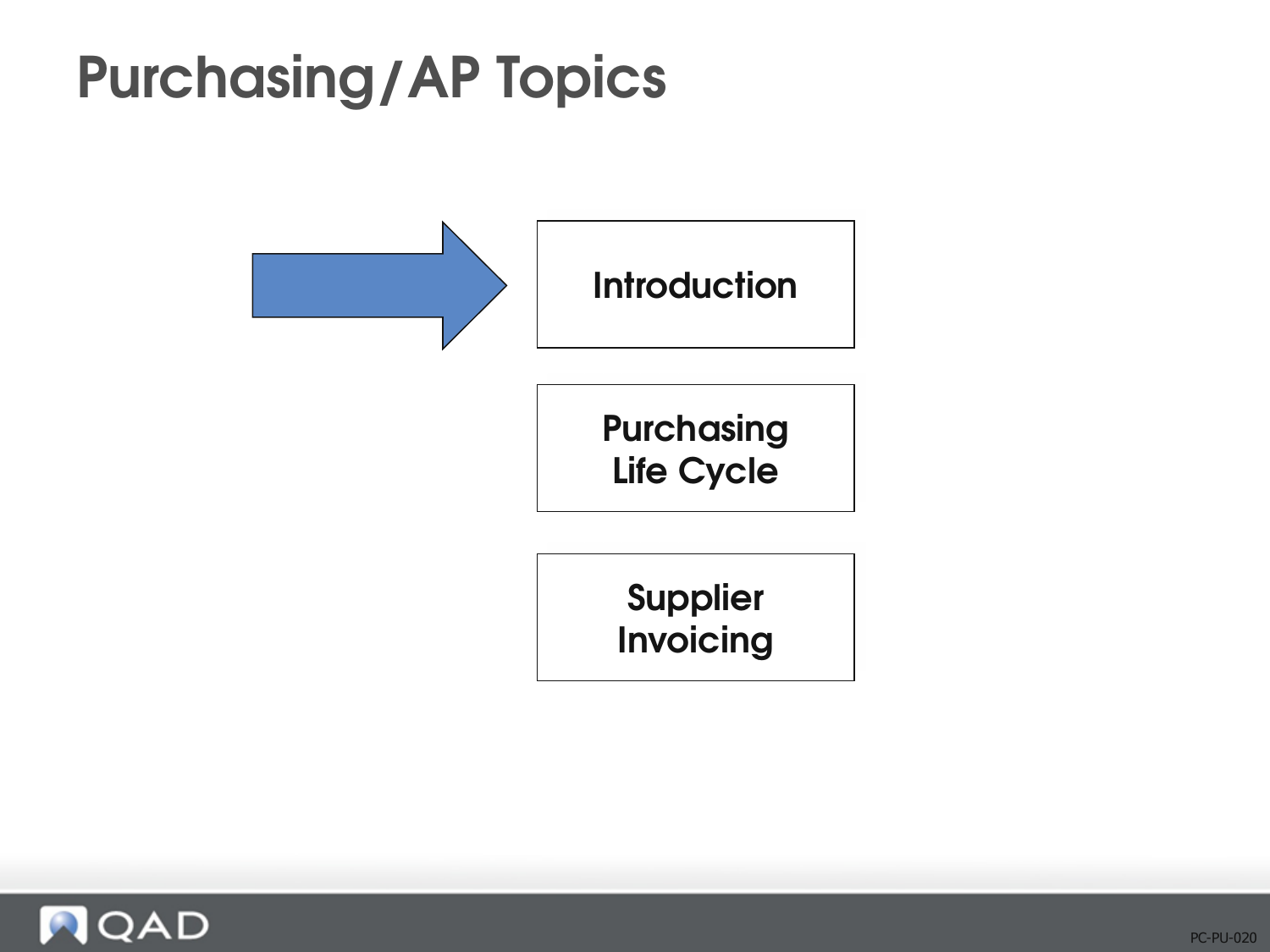

# Purchasing/AP Topics
Introduction

Purchasing
Life Cycle
Supplier Invoicing
PC-PU-020